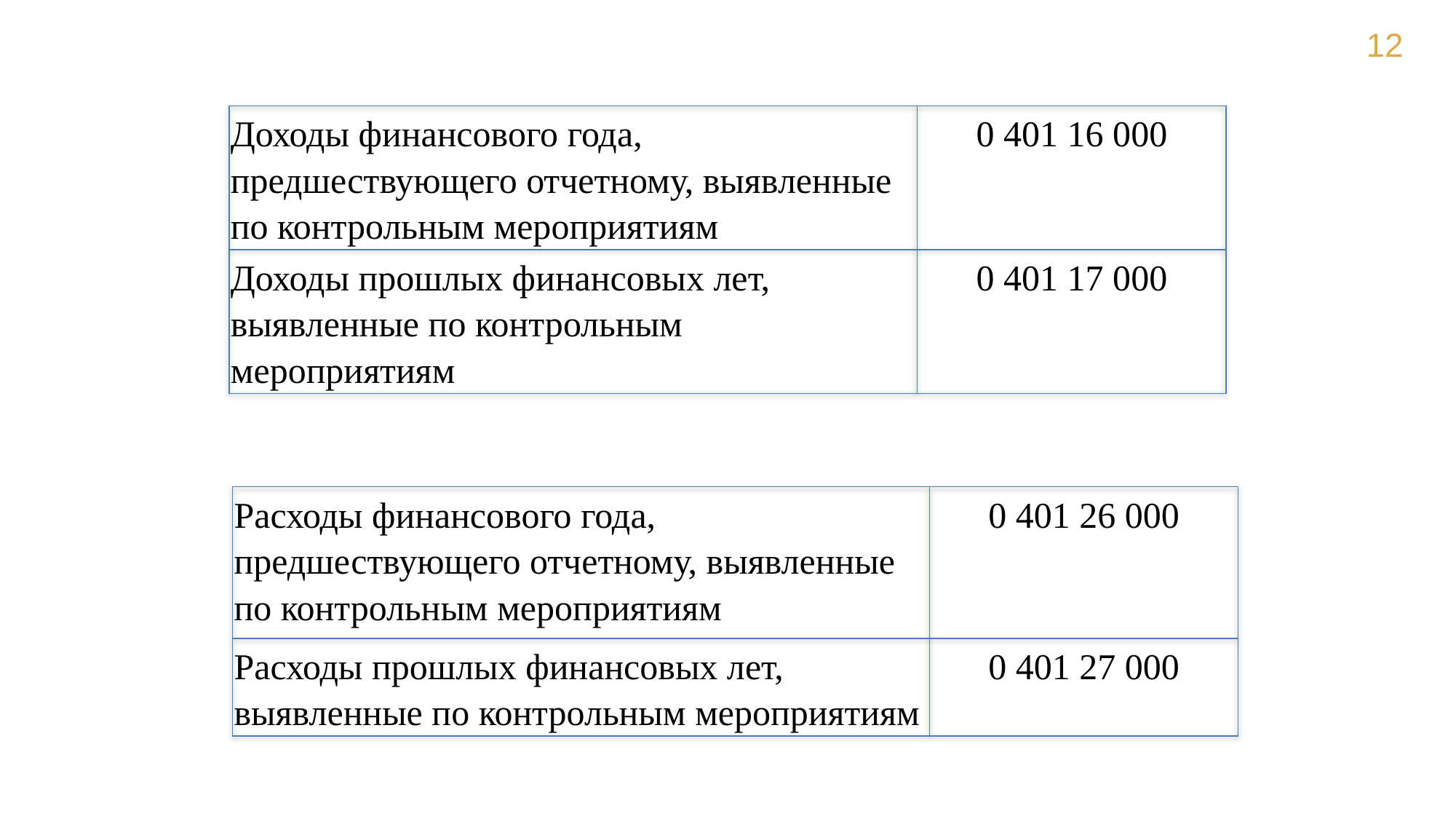

| Доходы финансового года, предшествующего отчетному, выявленные по контрольным мероприятиям | 0 401 16 000 |
| --- | --- |
| Доходы прошлых финансовых лет, выявленные по контрольным мероприятиям | 0 401 17 000 |
| Расходы финансового года, предшествующего отчетному, выявленные по контрольным мероприятиям | 0 401 26 000 |
| --- | --- |
| Расходы прошлых финансовых лет, выявленные по контрольным мероприятиям | 0 401 27 000 |